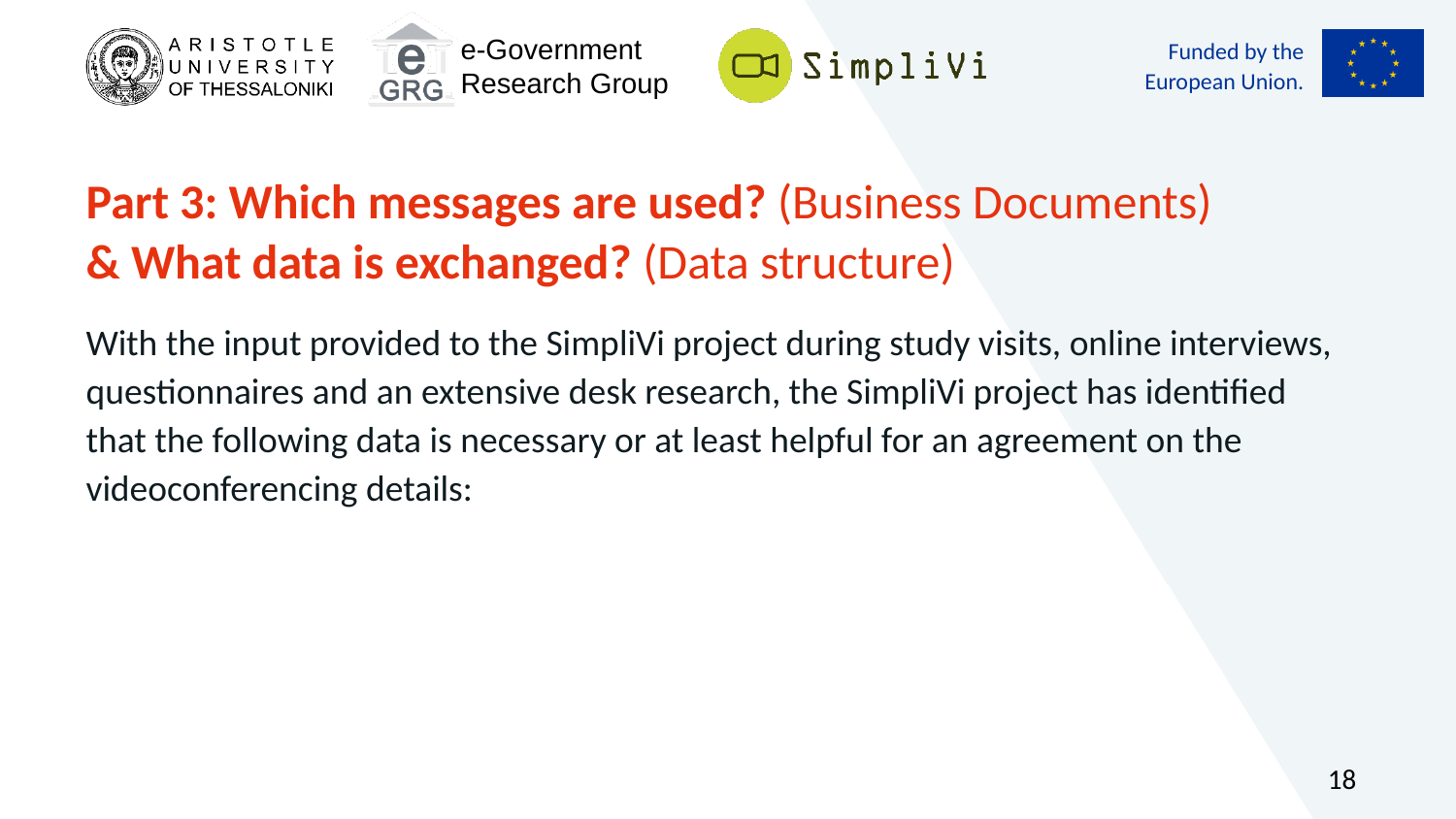

# Part 3: Which messages are used? (Business Documents) & What data is exchanged? (Data structure)
With the input provided to the SimpliVi project during study visits, online interviews, questionnaires and an extensive desk research, the SimpliVi project has identified that the following data is necessary or at least helpful for an agreement on the videoconferencing details:
18